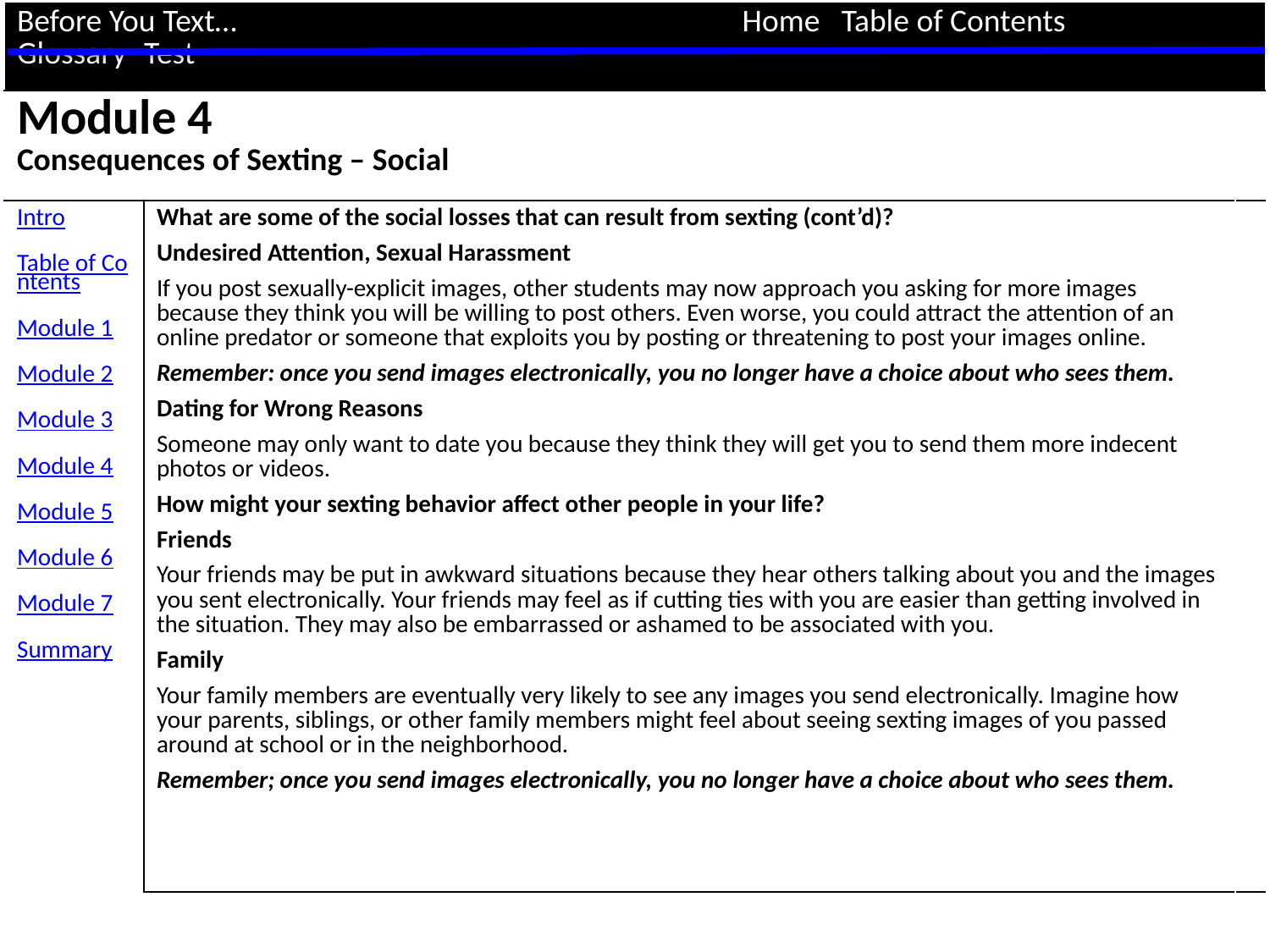

| Before You Text… Home Table of Contents Glossary Test |  |  |
| --- | --- | --- |
| Module 4 Consequences of Sexting – Social |  |  |
| Intro Table of Contents Module 1 Module 2 Module 3 Module 4 Module 5 Module 6 Module 7 Summary | What are some of the social losses that can result from sexting (cont’d)? Undesired Attention, Sexual Harassment If you post sexually-explicit images, other students may now approach you asking for more images because they think you will be willing to post others. Even worse, you could attract the attention of an online predator or someone that exploits you by posting or threatening to post your images online. Remember: once you send images electronically, you no longer have a choice about who sees them. Dating for Wrong Reasons Someone may only want to date you because they think they will get you to send them more indecent photos or videos. How might your sexting behavior affect other people in your life? Friends Your friends may be put in awkward situations because they hear others talking about you and the images you sent electronically. Your friends may feel as if cutting ties with you are easier than getting involved in the situation. They may also be embarrassed or ashamed to be associated with you. Family Your family members are eventually very likely to see any images you send electronically. Imagine how your parents, siblings, or other family members might feel about seeing sexting images of you passed around at school or in the neighborhood. Remember; once you send images electronically, you no longer have a choice about who sees them. |  |